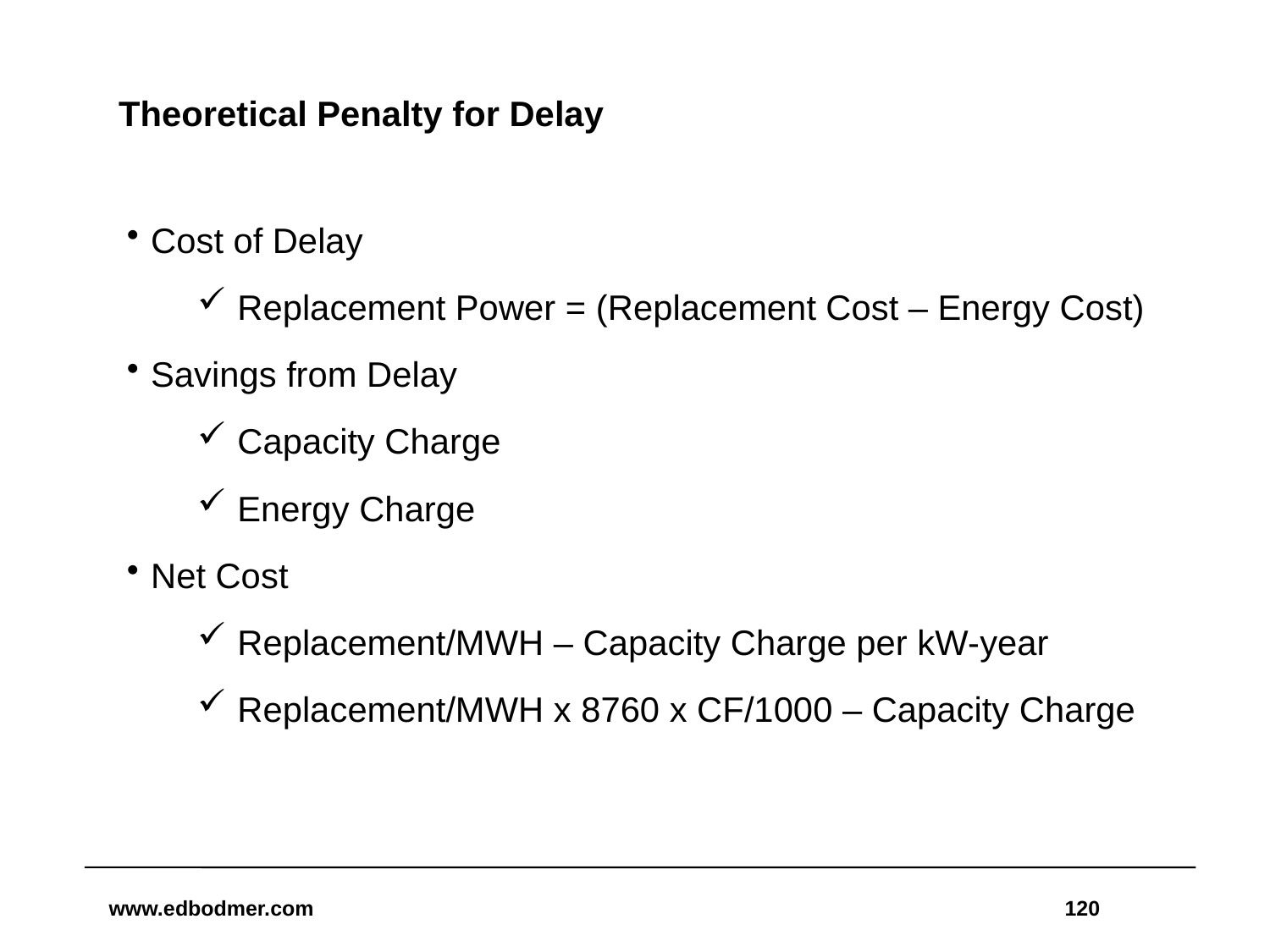

# Theoretical Penalty for Delay
Cost of Delay
Replacement Power = (Replacement Cost – Energy Cost)
Savings from Delay
Capacity Charge
Energy Charge
Net Cost
Replacement/MWH – Capacity Charge per kW-year
Replacement/MWH x 8760 x CF/1000 – Capacity Charge